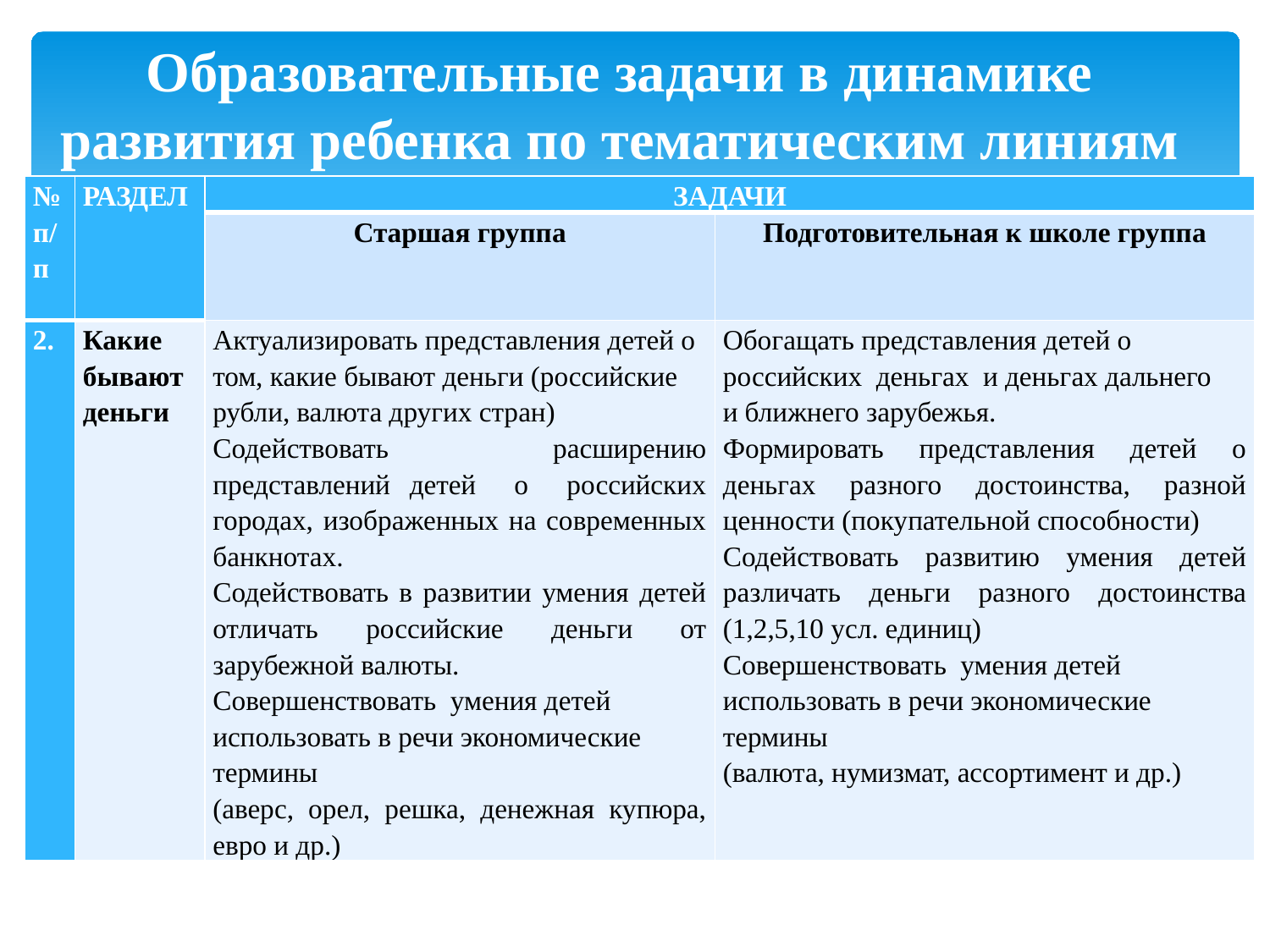

# Образовательные задачи в динамике развития ребенка по тематическим линиям
| № п/п | РАЗДЕЛ | ЗАДАЧИ |  |
| --- | --- | --- | --- |
|  |  | Старшая группа | Подготовительная к школе группа |
| 2. | Какие бывают деньги | Актуализировать представления детей о том, какие бывают деньги (российские рубли, валюта других стран) Содействовать расширению представлений детей о российских городах, изображенных на современных банкнотах. Содействовать в развитии умения детей отличать российские деньги от зарубежной валюты. Совершенствовать умения детей использовать в речи экономические термины (аверс, орел, решка, денежная купюра, евро и др.) | Обогащать представления детей о российских деньгах и деньгах дальнего и ближнего зарубежья. Формировать представления детей о деньгах разного достоинства, разной ценности (покупательной способности) Содействовать развитию умения детей различать деньги разного достоинства (1,2,5,10 усл. единиц) Совершенствовать умения детей использовать в речи экономические термины (валюта, нумизмат, ассортимент и др.) |